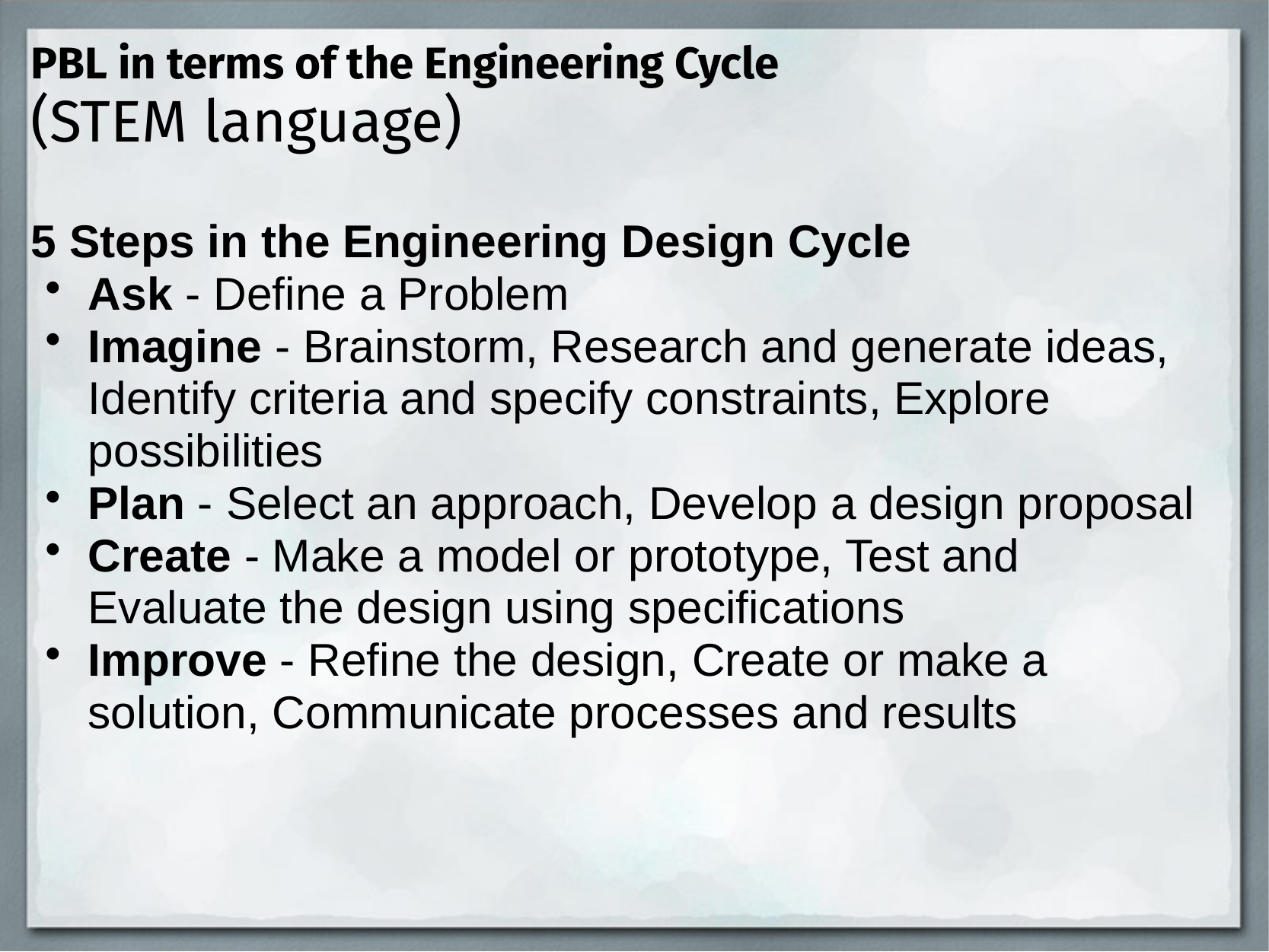

# PBL in terms of the Engineering Cycle (STEM language)
5 Steps in the Engineering Design Cycle
Ask - Define a Problem
Imagine - Brainstorm, Research and generate ideas, Identify criteria and specify constraints, Explore possibilities
Plan - Select an approach, Develop a design proposal
Create - Make a model or prototype, Test and Evaluate the design using specifications
Improve - Refine the design, Create or make a solution, Communicate processes and results